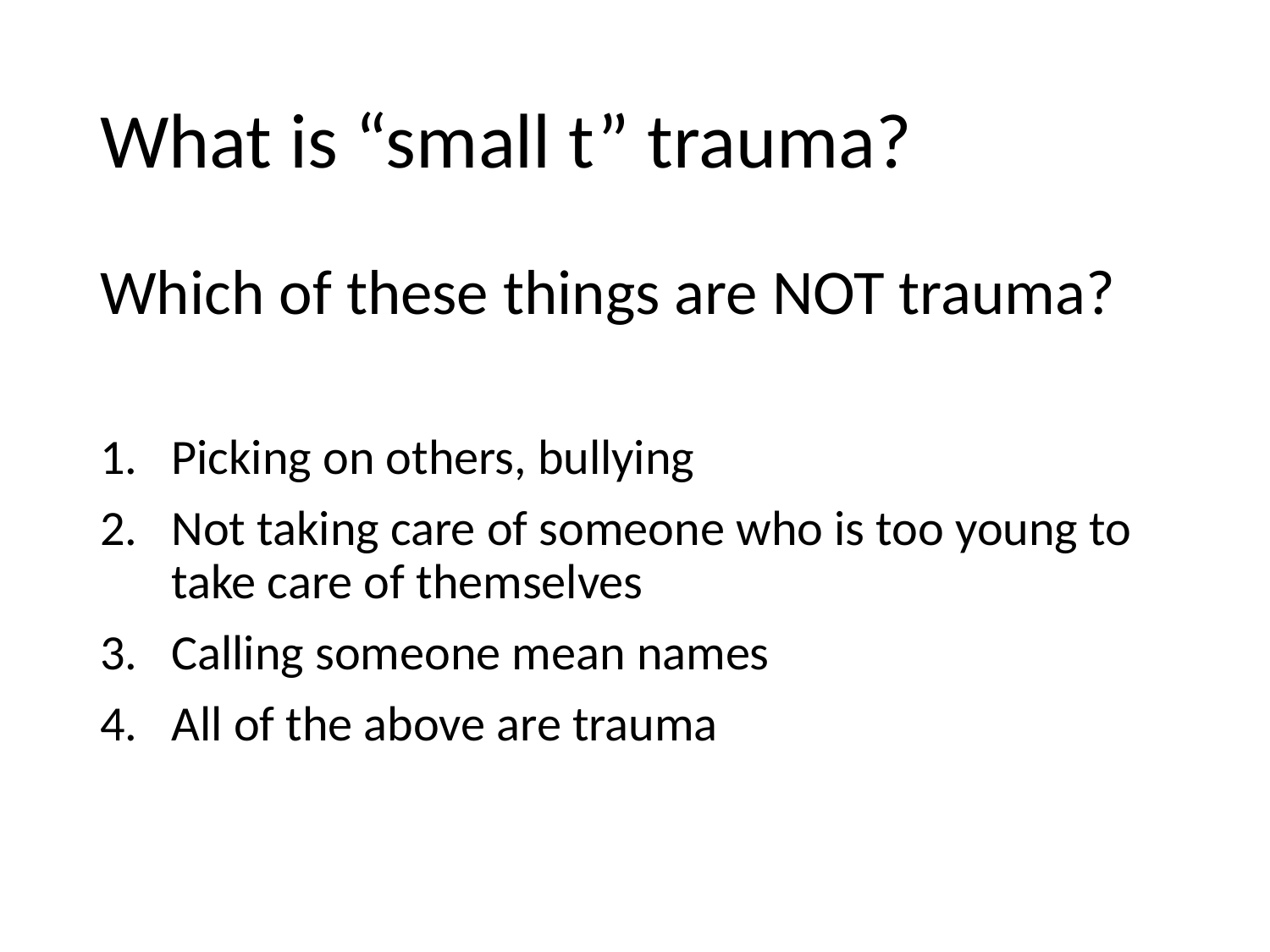

# What is “small t” trauma?
Which of these things are NOT trauma?

Picking on others, bullying
Not taking care of someone who is too young to take care of themselves
Calling someone mean names
All of the above are trauma